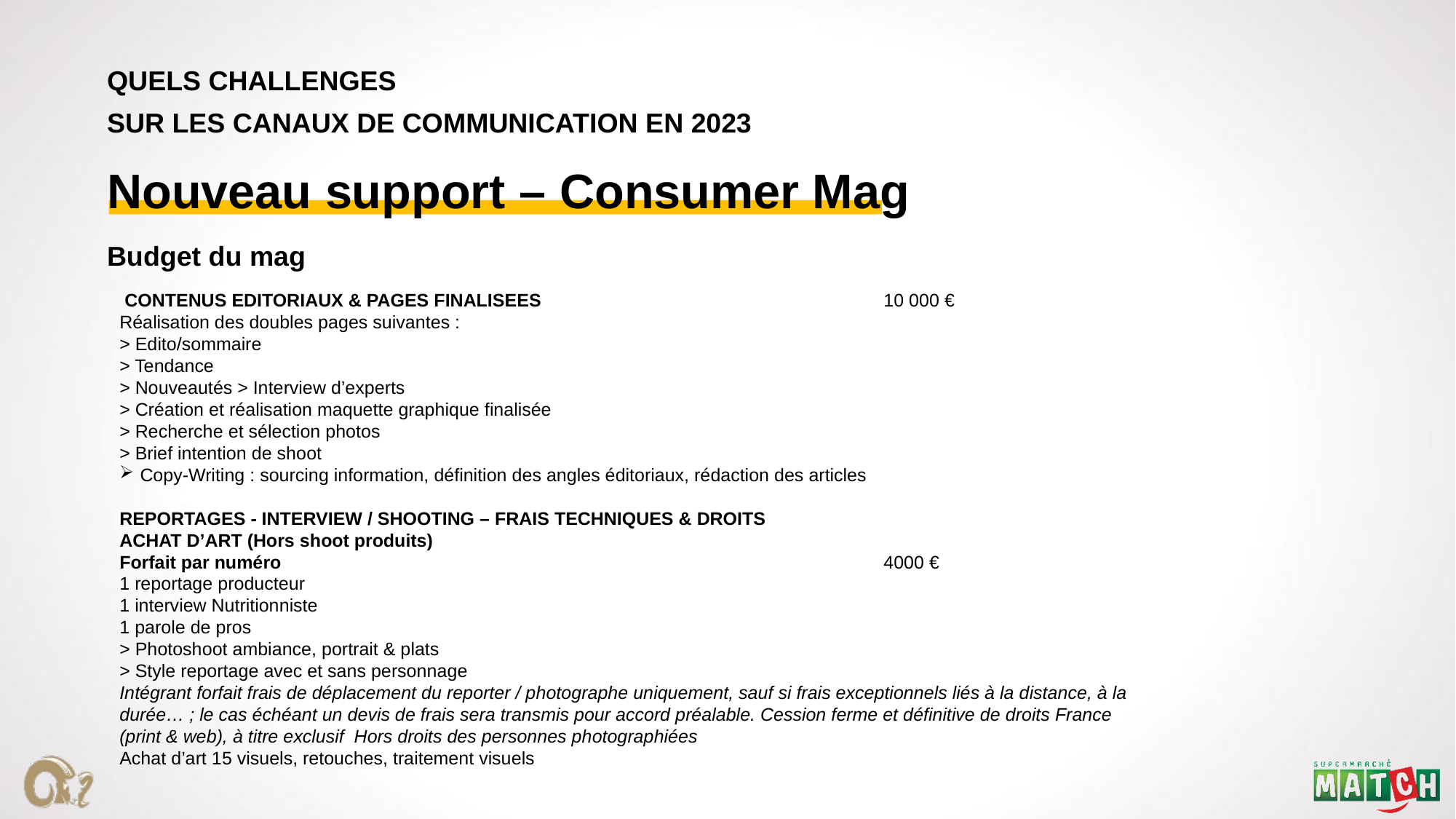

QUELS CHALLENGES
SUR LES CANAUX DE COMMUNICATION EN 2023
Nouveau support – Consumer Mag

 CONTENUS EDITORIAUX & PAGES FINALISEES 				10 000 €
Réalisation des doubles pages suivantes :
> Edito/sommaire
> Tendance
> Nouveautés > Interview d’experts
> Création et réalisation maquette graphique finalisée
> Recherche et sélection photos
> Brief intention de shoot
Copy-Writing : sourcing information, définition des angles éditoriaux, rédaction des articles

REPORTAGES - INTERVIEW / SHOOTING – FRAIS TECHNIQUES & DROITS
ACHAT D’ART (Hors shoot produits)
Forfait par numéro						4000 €
1 reportage producteur
1 interview Nutritionniste
1 parole de pros
> Photoshoot ambiance, portrait & plats
> Style reportage avec et sans personnage
Intégrant forfait frais de déplacement du reporter / photographe uniquement, sauf si frais exceptionnels liés à la distance, à la durée… ; le cas échéant un devis de frais sera transmis pour accord préalable. Cession ferme et définitive de droits France (print & web), à titre exclusif  Hors droits des personnes photographiées
Achat d’art 15 visuels, retouches, traitement visuels
Budget du mag